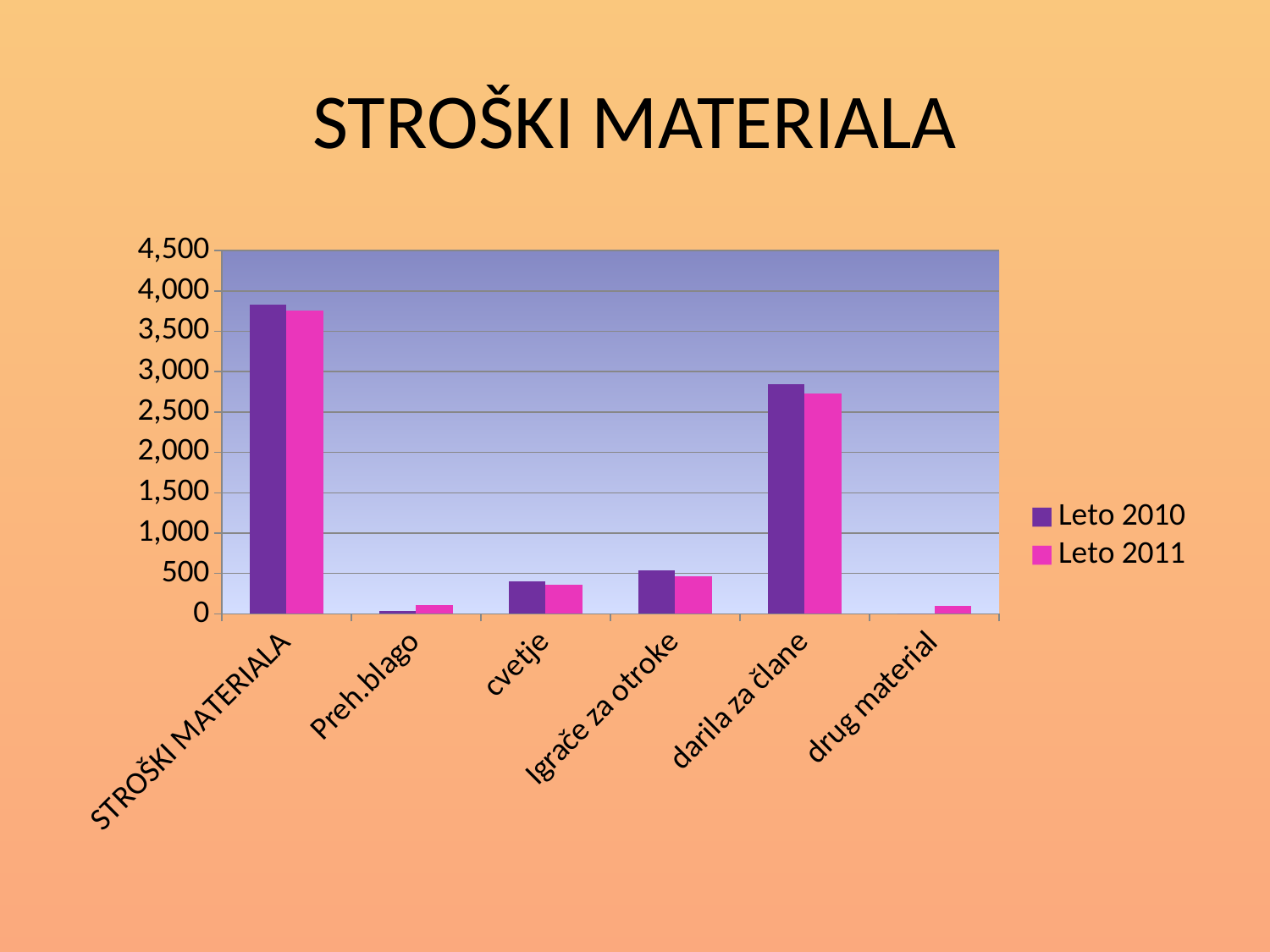

# STROŠKI MATERIALA

### Chart

| Category | Leto 2010 | Leto 2011 |
|---|---|---|
| STROŠKI MATERIALA | 3833.29 | 3754.38 |
| Preh.blago | 35.71 | 106.17 |
| cvetje | 405.0 | 359.89 |
| Igrače za otroke | 543.19 | 461.75 |
| darila za člane | 2849.39 | 2725.48 |
| drug material | 0.0 | 101.09 |